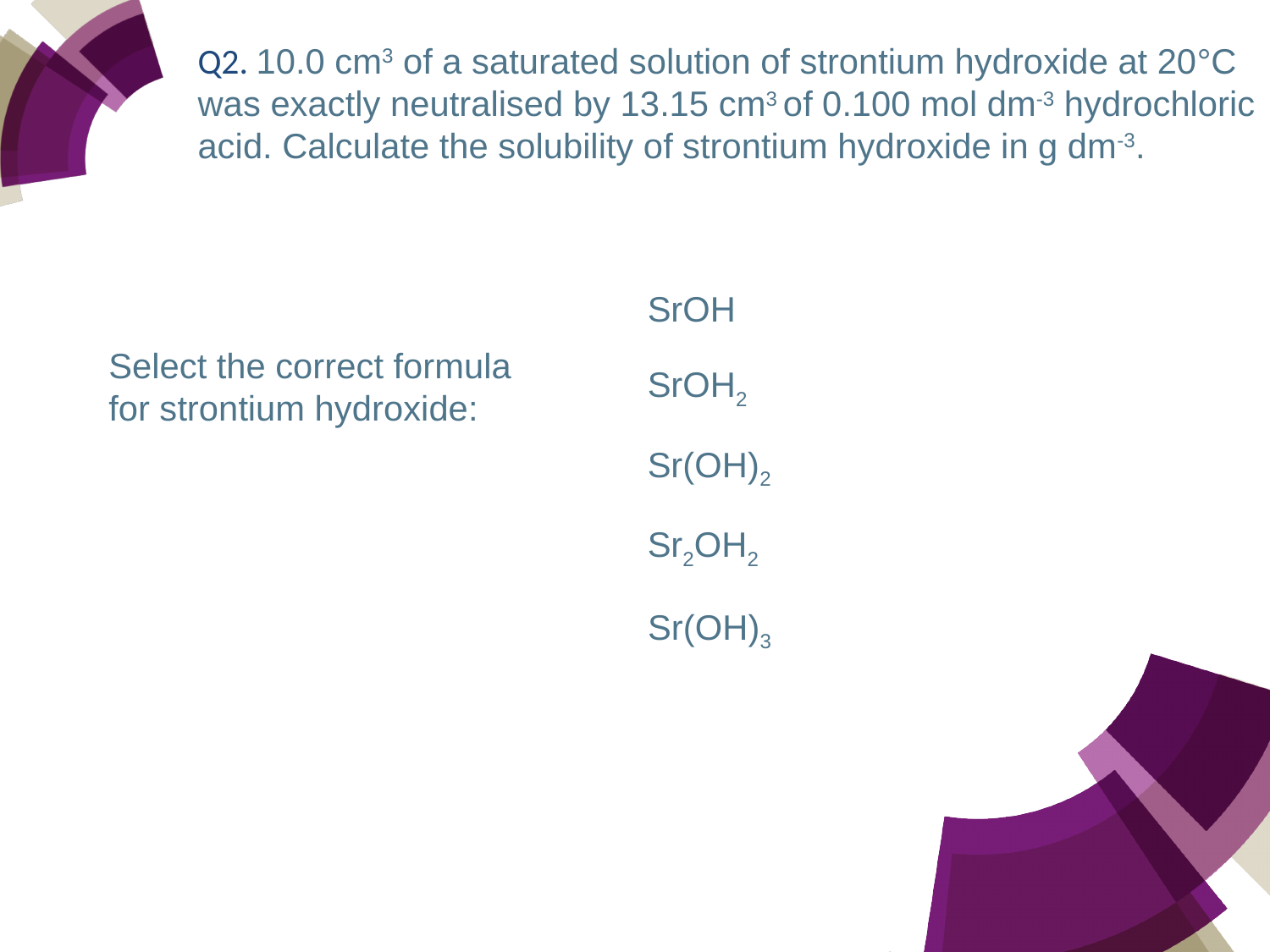

# Q2. 10.0 cm3 of a saturated solution of strontium hydroxide at 20°C was exactly neutralised by 13.15 cm3 of 0.100 mol dm-3 hydrochloric acid. Calculate the solubility of strontium hydroxide in g dm-3.
SrOH
Select the correct formula for strontium hydroxide:
Select the correct formula for strontium hydroxide:
SrOH2
Sr(OH)2
Sr2OH2
Sr(OH)3